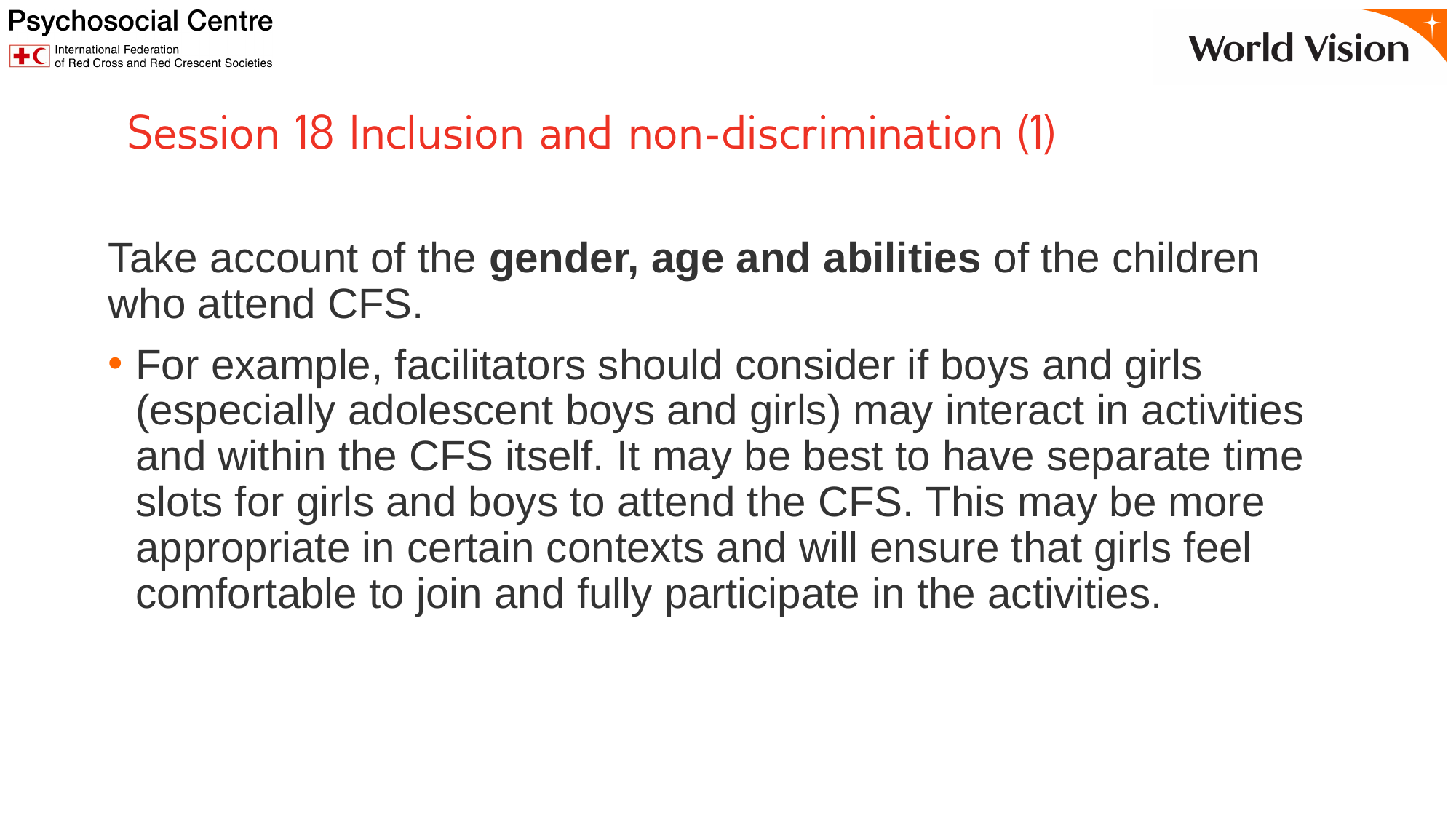

# Session 18 Inclusion and non-discrimination (1)
Take account of the gender, age and abilities of the children who attend CFS.
For example, facilitators should consider if boys and girls (especially adolescent boys and girls) may interact in activities and within the CFS itself. It may be best to have separate time slots for girls and boys to attend the CFS. This may be more appropriate in certain contexts and will ensure that girls feel comfortable to join and fully participate in the activities.